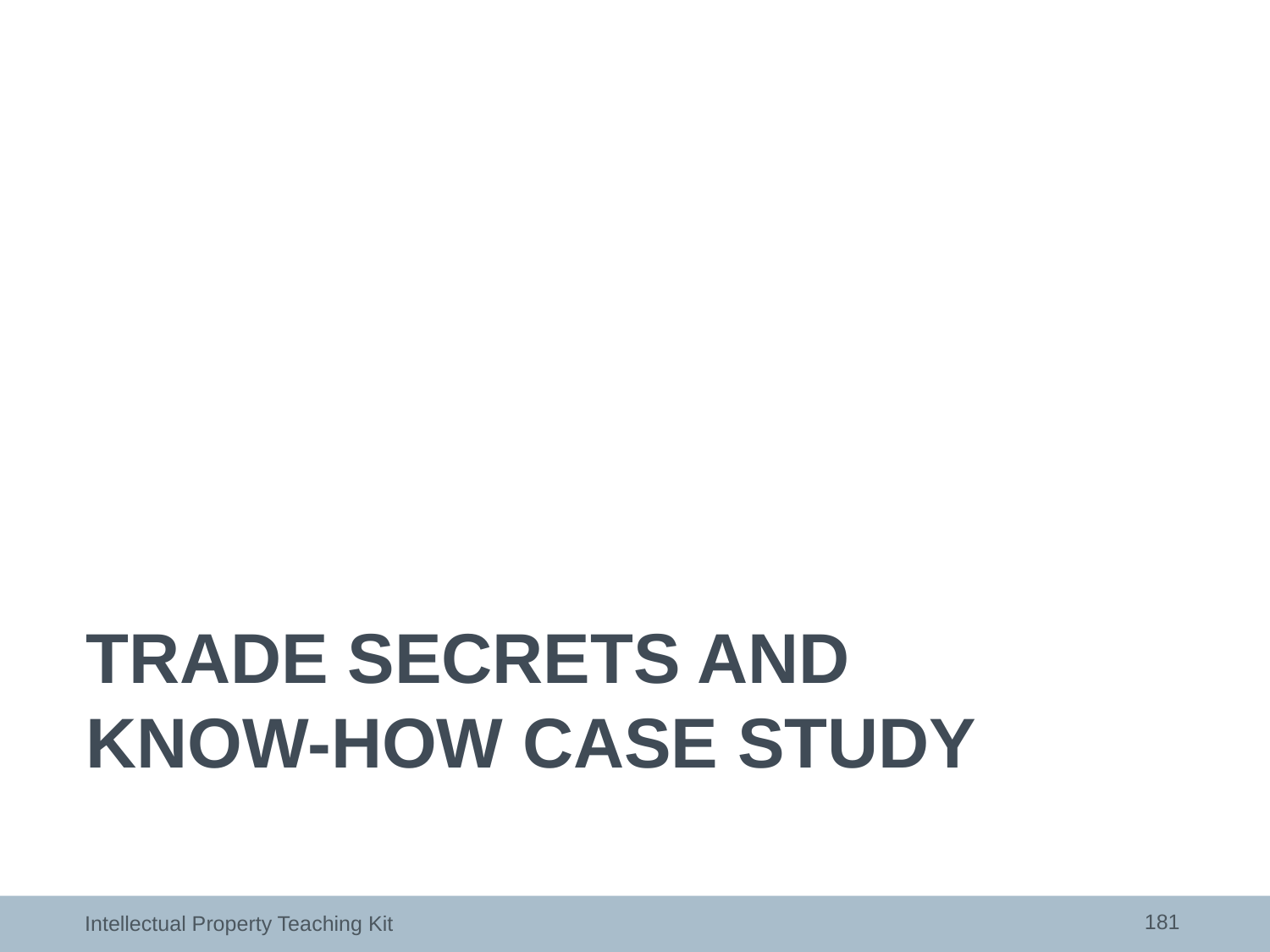

# Trade secrets and know-how case study
181
Intellectual Property Teaching Kit